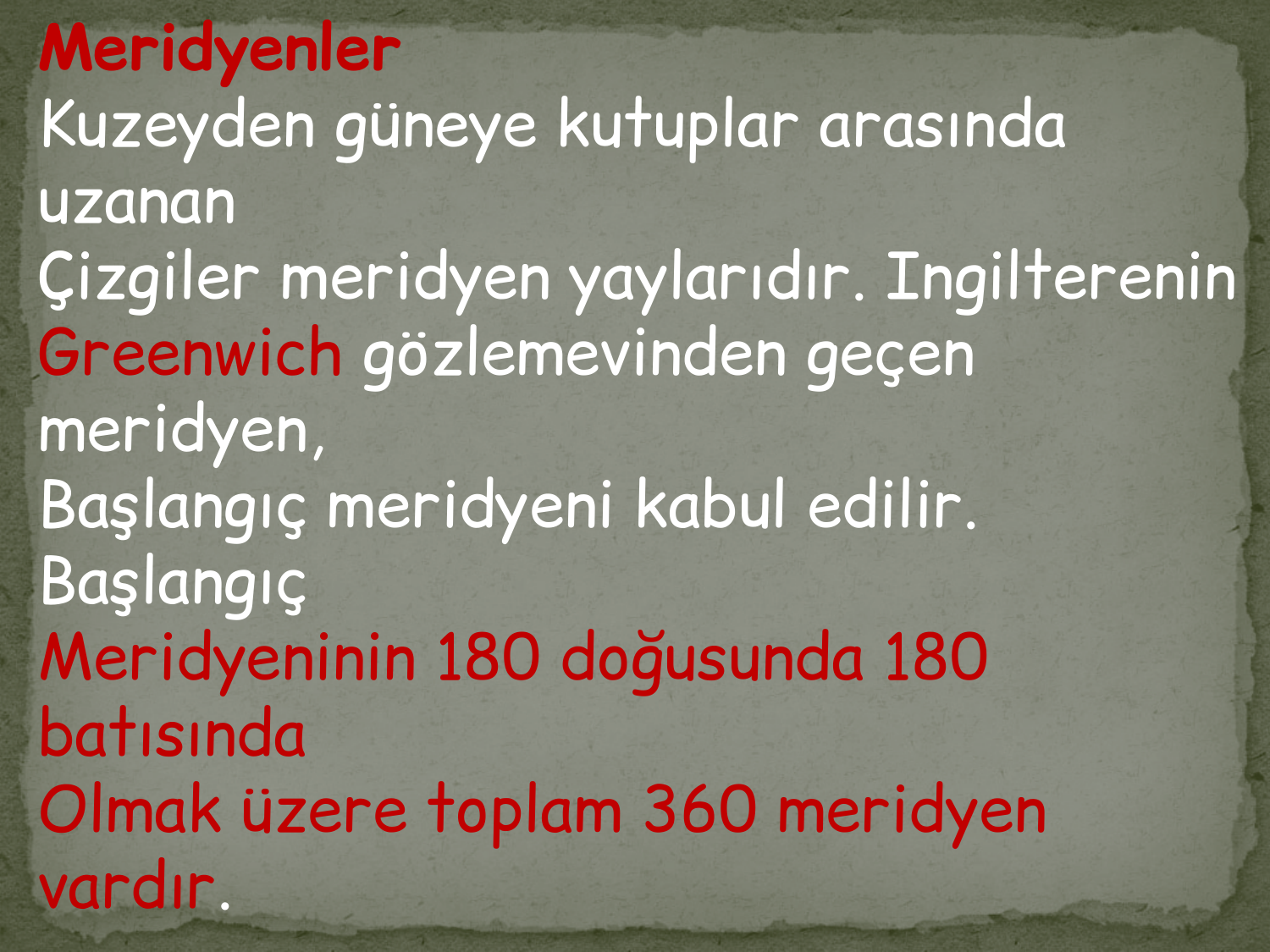

Meridyenler
Kuzeyden güneye kutuplar arasında uzanan
Çizgiler meridyen yaylarıdır. Ingilterenin Greenwich gözlemevinden geçen meridyen,
Başlangıç meridyeni kabul edilir. Başlangıç
Meridyeninin 180 doğusunda 180 batısında
Olmak üzere toplam 360 meridyen vardır.